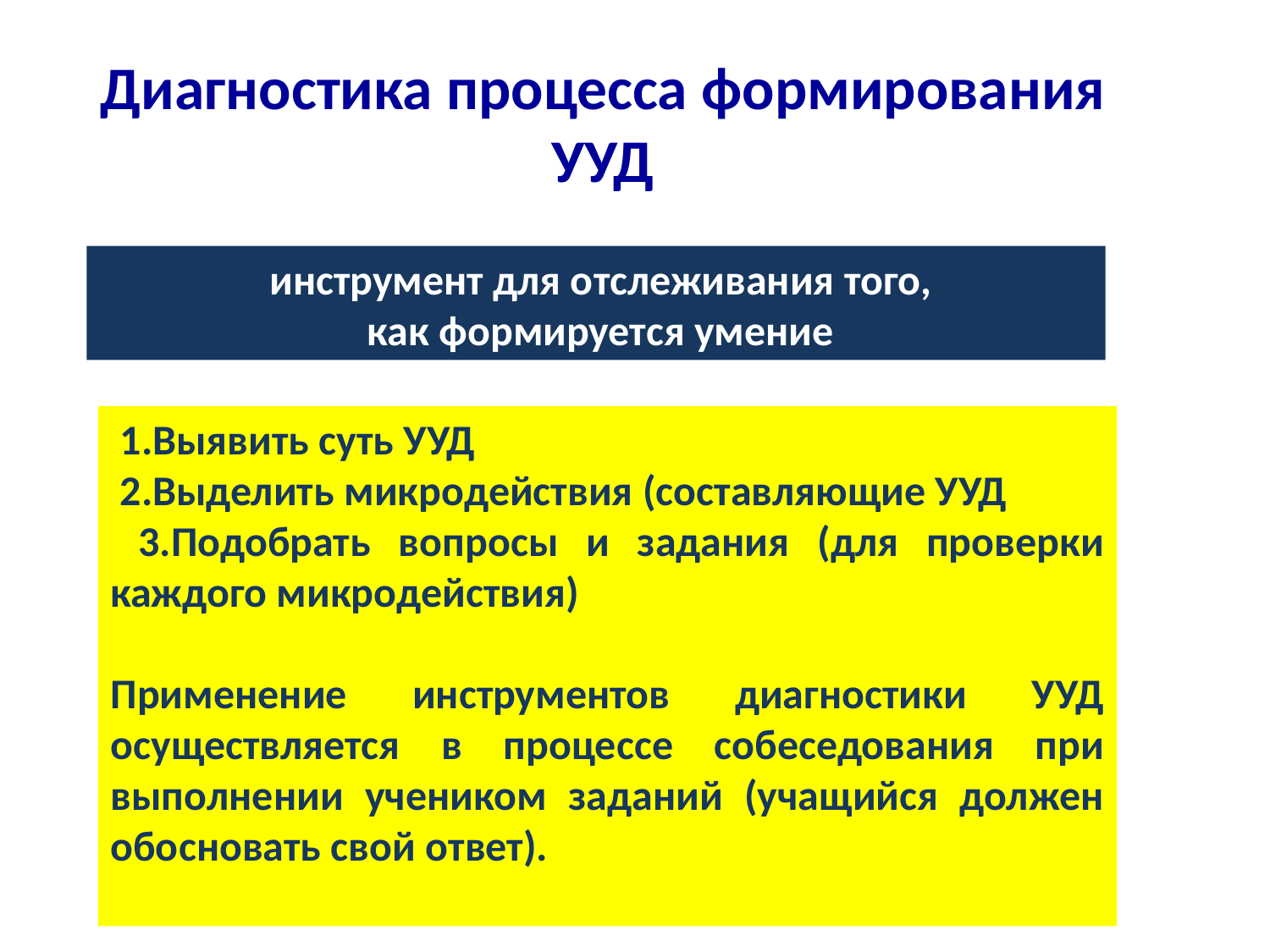

Диагностика процесса формирования УУД
 инструмент для отслеживания того,
 как формируется умение
 1.Выявить суть УУД
 2.Выделить микродействия (составляющие УУД
 3.Подобрать вопросы и задания (для проверки каждого микродействия)

Применение инструментов диагностики УУД осуществляется в процессе собеседования при выполнении учеником заданий (учащийся должен обосновать свой ответ).